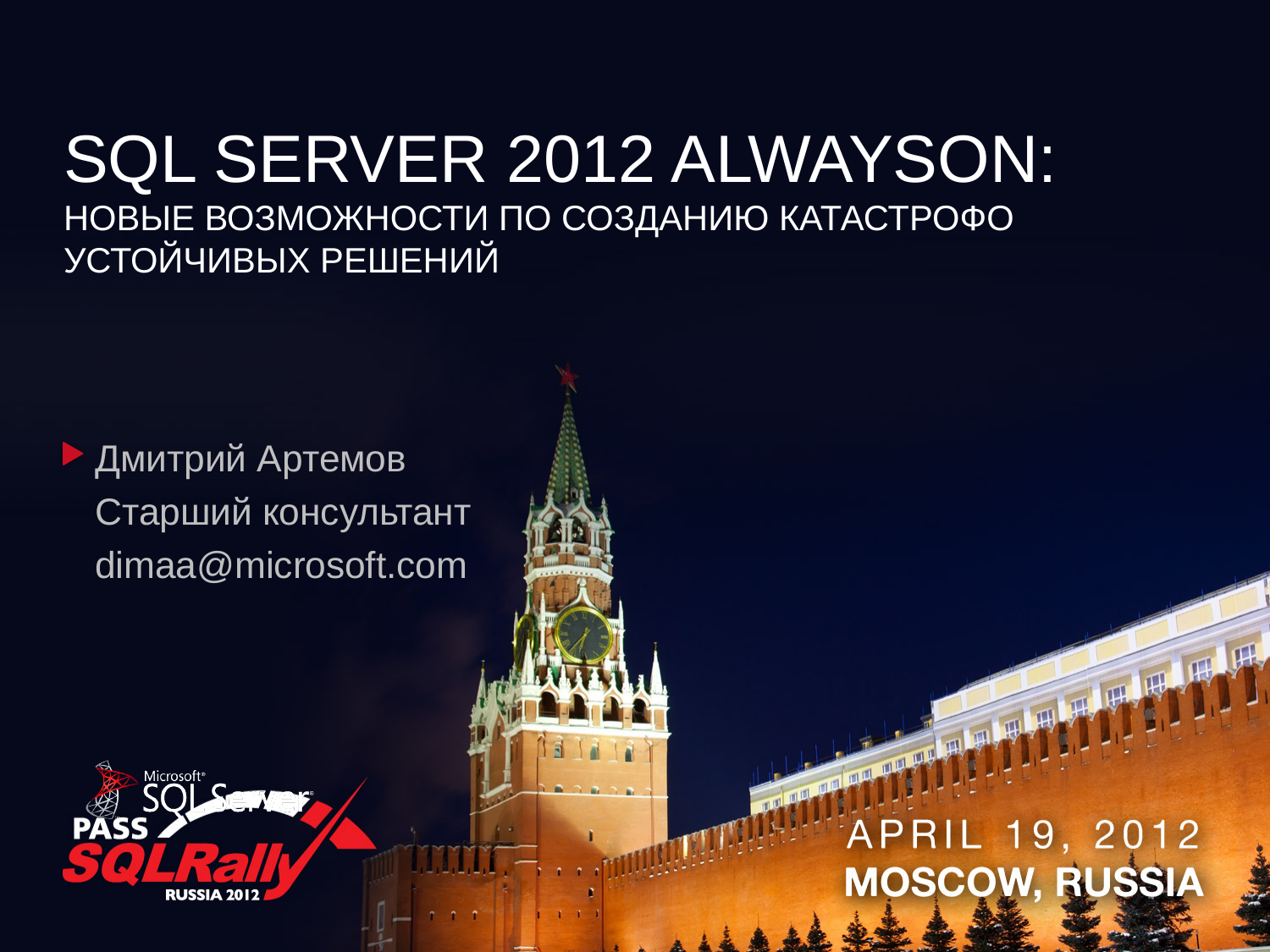

# SQL Server 2012 AlwaysOn: новые возможности по созданию катастрофо устойчивых решений
Дмитрий Артемов
Старший консультант
dimaa@microsoft.com